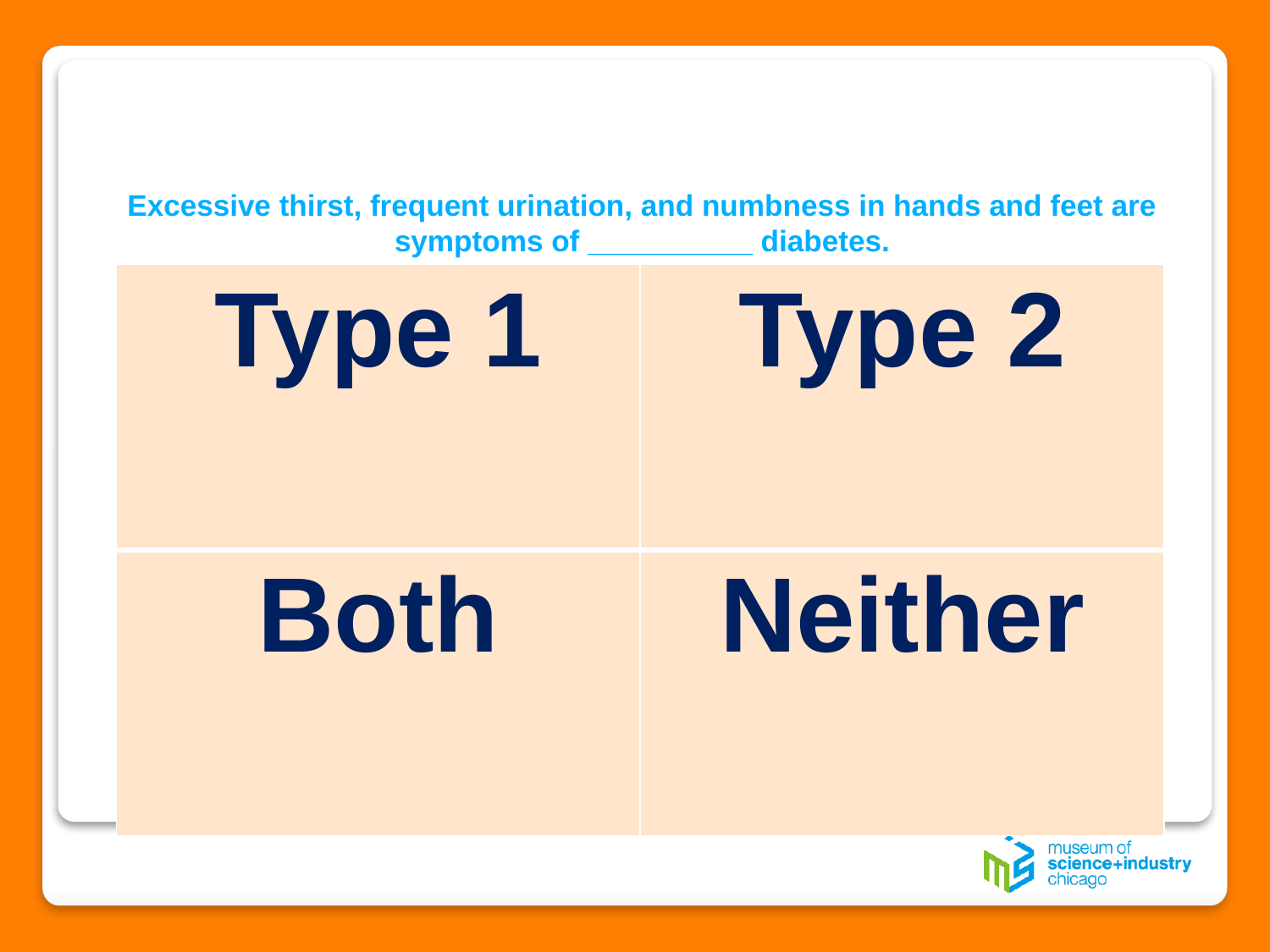

# Excessive thirst, frequent urination, and numbness in hands and feet are symptoms of __________ diabetes.
| Type 1 | Type 2 |
| --- | --- |
| Both | Neither |